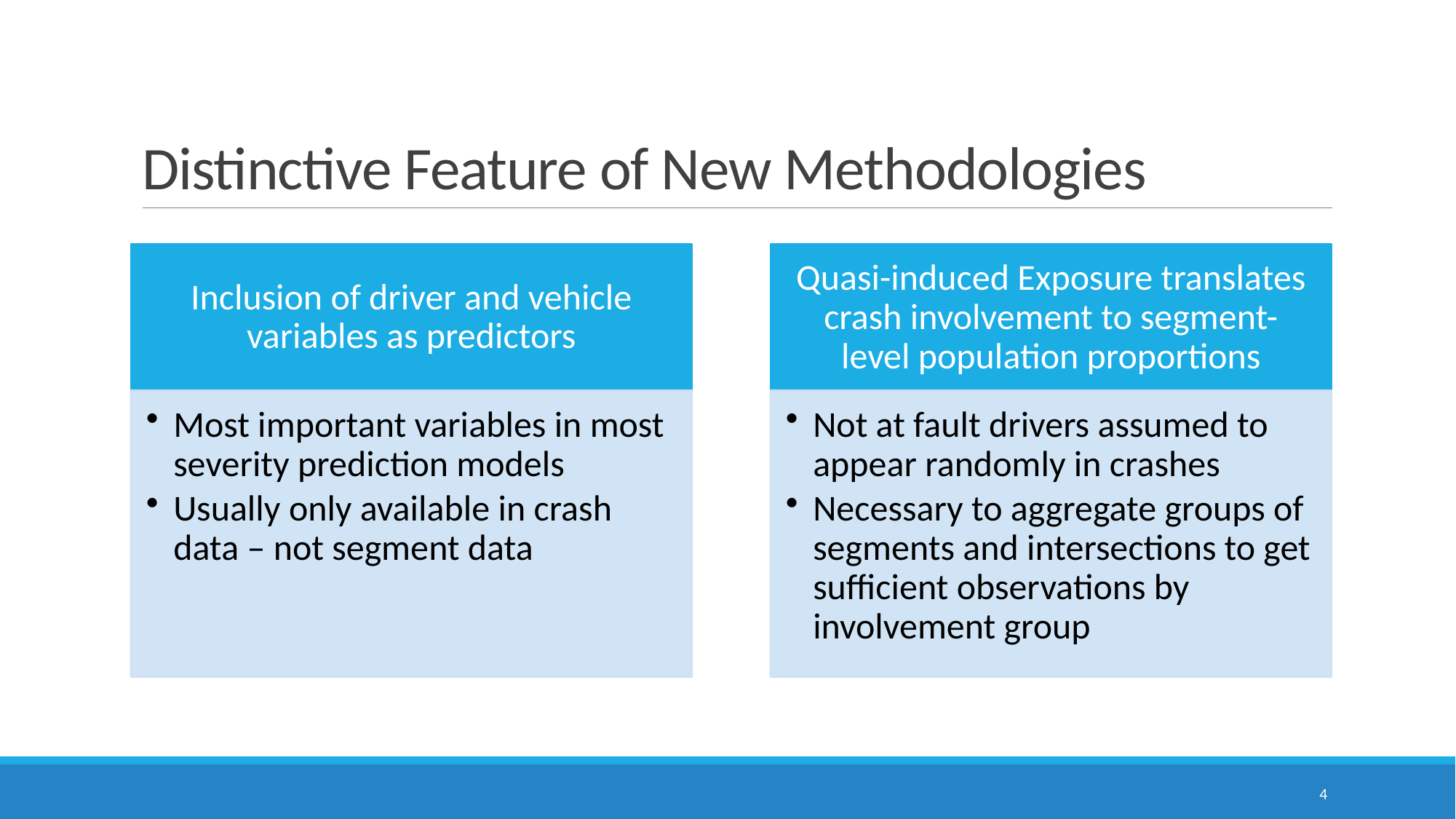

# Distinctive Feature of New Methodologies
Inclusion of driver and vehicle variables as predictors
Most important variables in most severity prediction models
Usually only available in crash data – not segment data
Quasi-induced Exposure translates crash involvement to segment-level population proportions
Not at fault drivers assumed to appear randomly in crashes
Necessary to aggregate groups of segments and intersections to get sufficient observations by involvement group
4